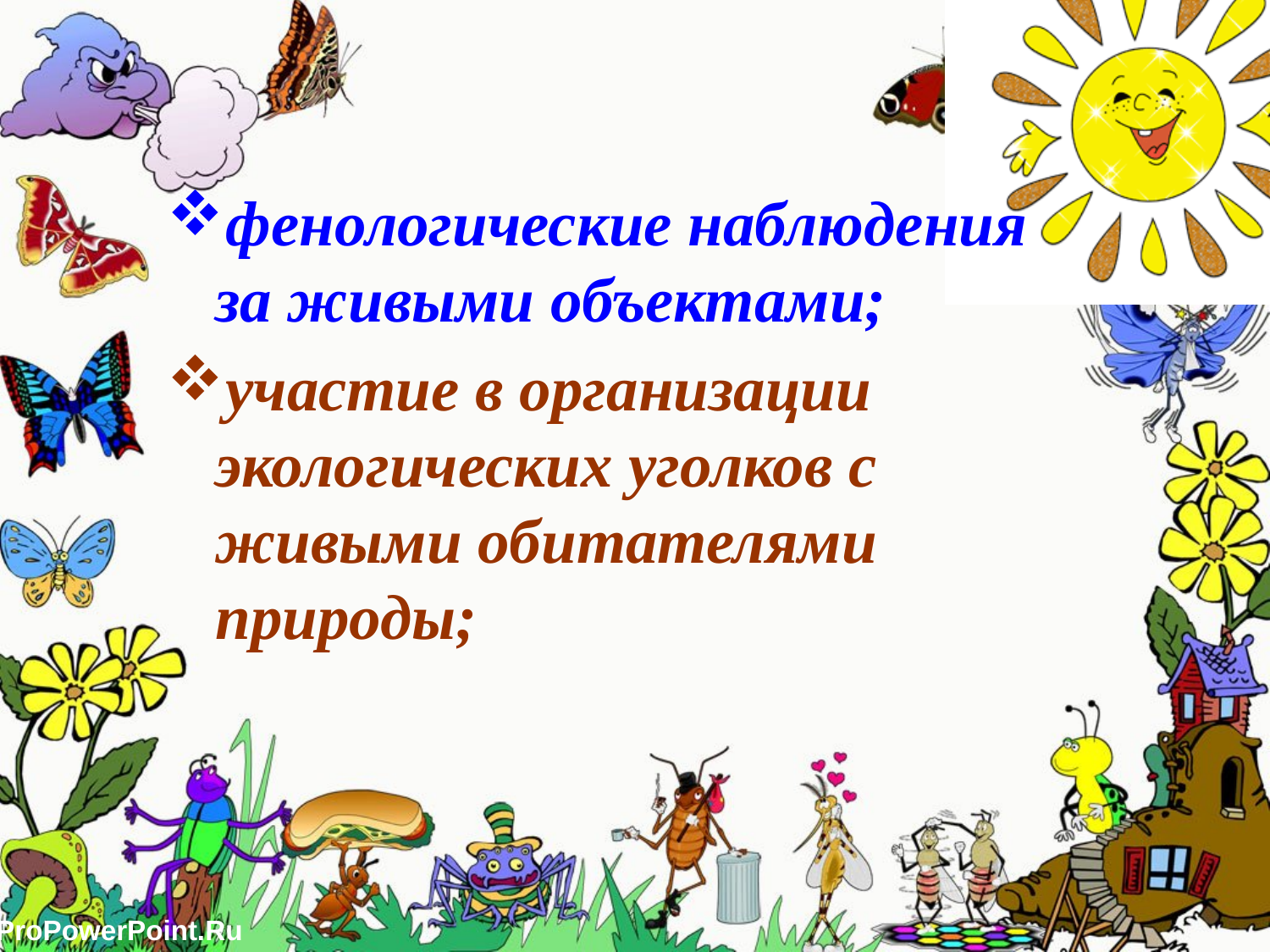

фенологические наблюдения за живыми объектами;
участие в организации экологических уголков с живыми обитателями природы;